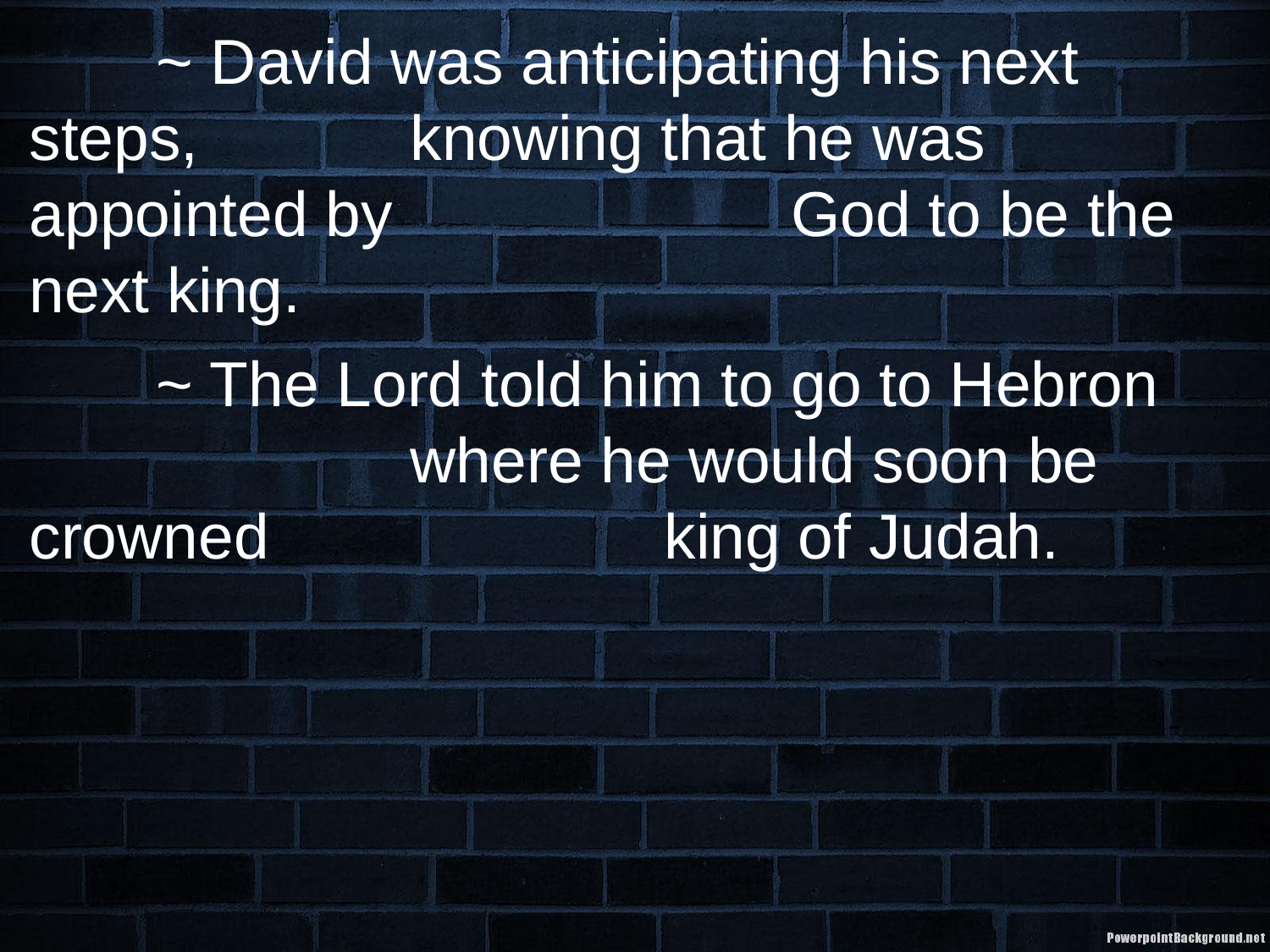

~ David was anticipating his next steps, 		knowing that he was appointed by 			God to be the next king.
	~ The Lord told him to go to Hebron 			where he would soon be crowned 			king of Judah.